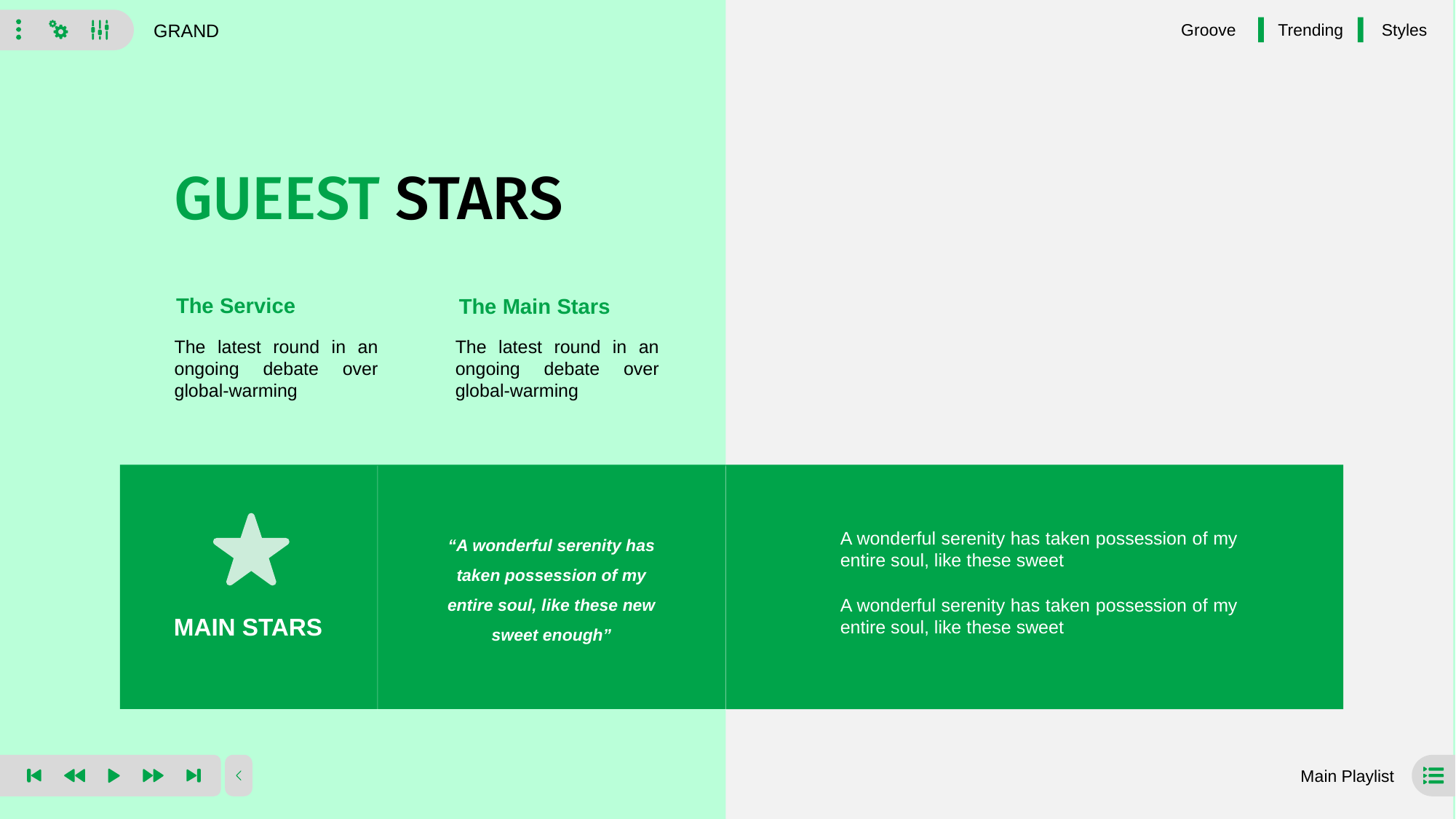

GRAND
Groove
Trending
Styles

GUEEST STARS
The Service
The Main Stars
The latest round in an ongoing debate over global-warming
The latest round in an ongoing debate over global-warming

“A wonderful serenity has taken possession of my entire soul, like these new sweet enough”
A wonderful serenity has taken possession of my entire soul, like these sweet
A wonderful serenity has taken possession of my entire soul, like these sweet
MAIN STARS

Main Playlist